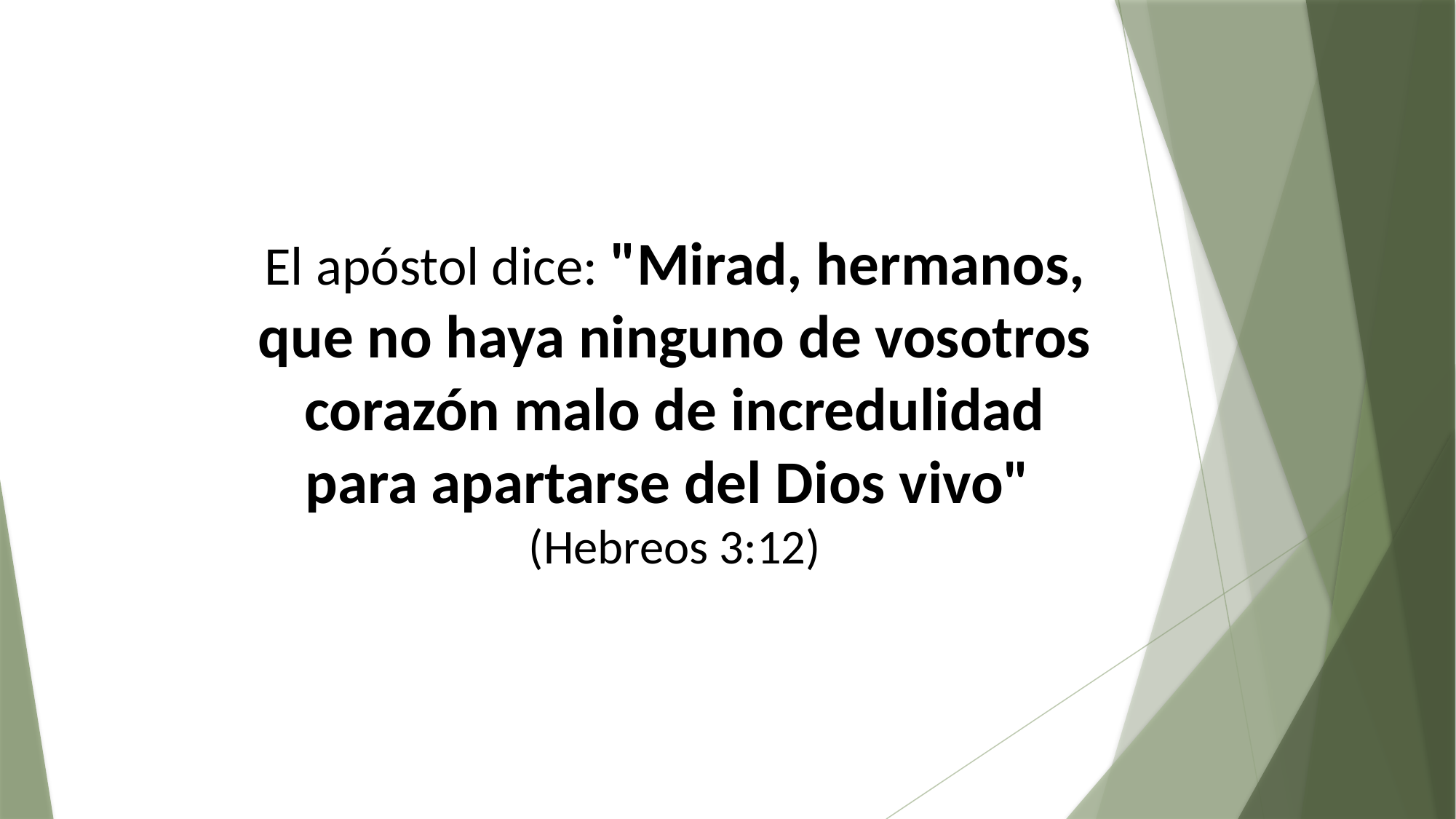

El apóstol dice: "Mirad, hermanos, que no haya ninguno de vosotros corazón malo de incredulidad para apartarse del Dios vivo"
(Hebreos 3:12)